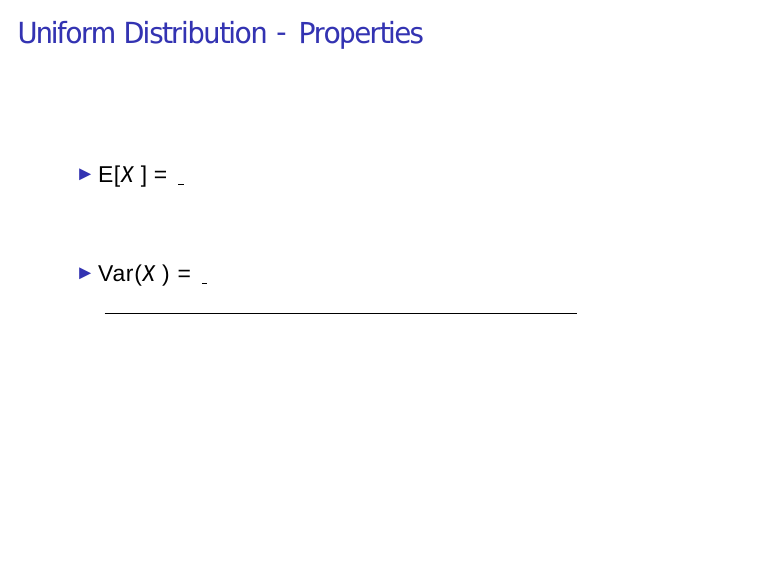

Uniform Distribution - Properties
►  E[X ] =
►  Var(X ) =